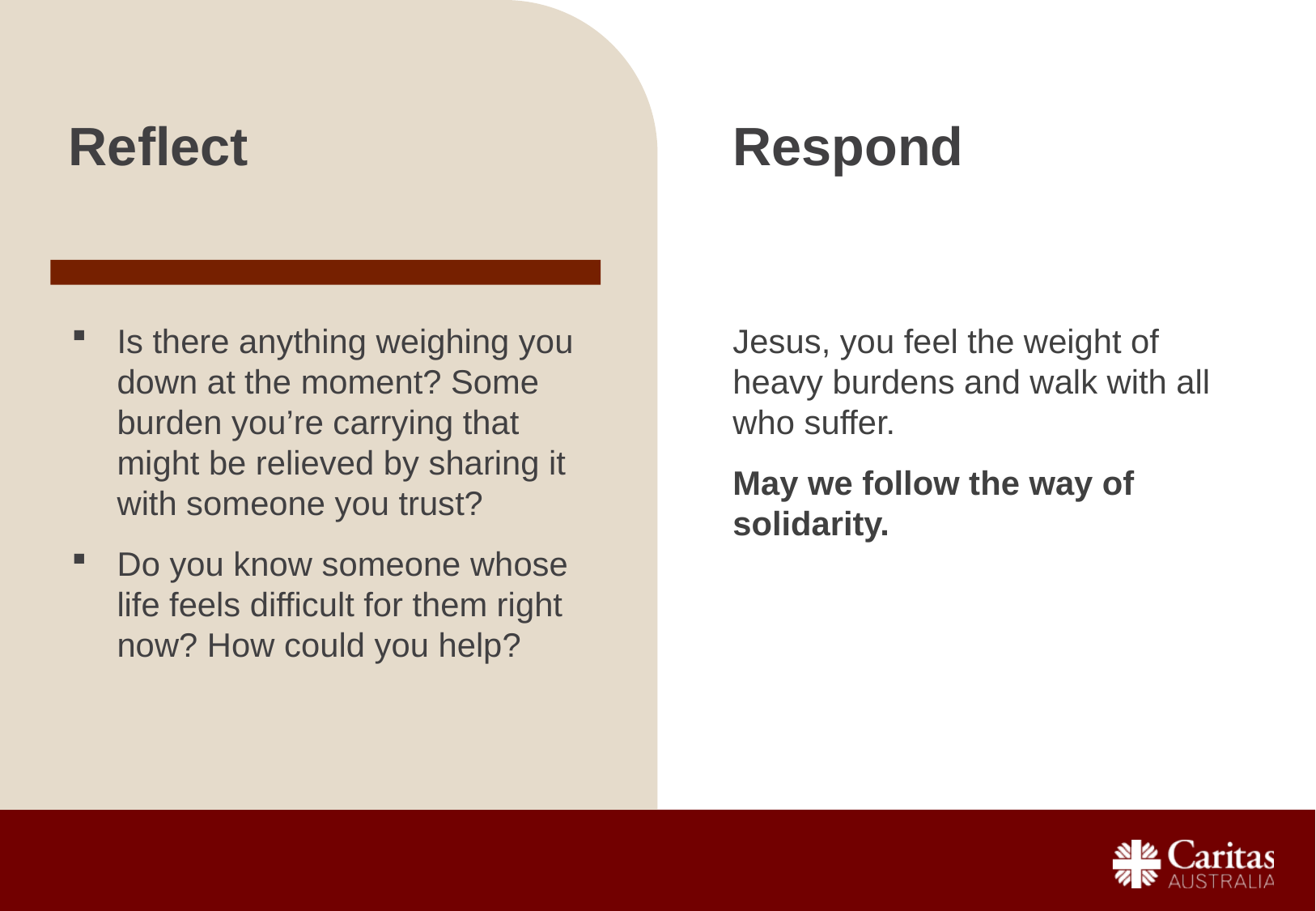

Respond
Reflect

Is there anything weighing you down at the moment? Some burden you’re carrying that might be relieved by sharing it with someone you trust?
Do you know someone whose life feels difficult for them right now? How could you help?
Jesus, you feel the weight of heavy burdens and walk with all who suffer.
May we follow the way of solidarity.